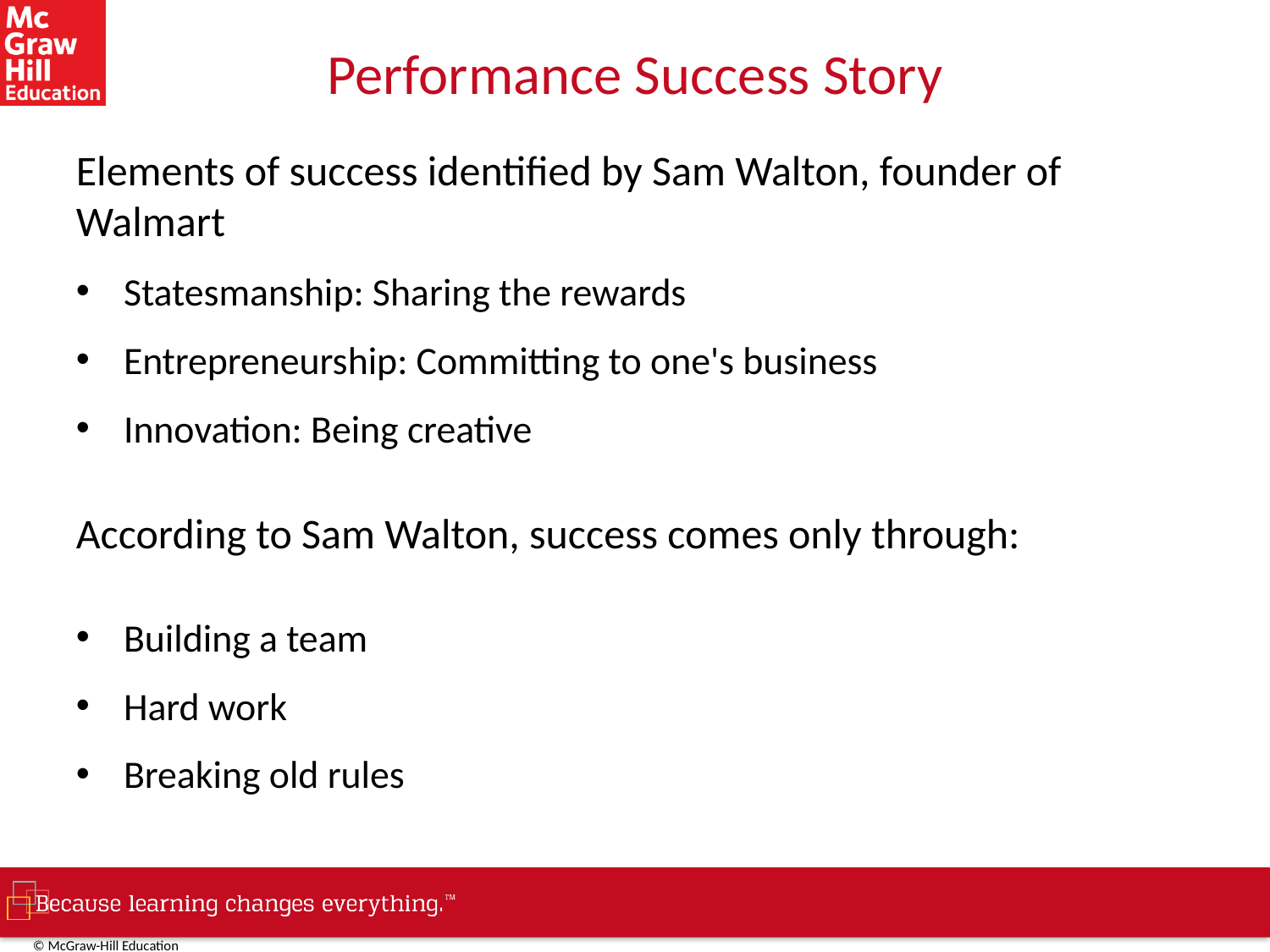

# Performance Success Story
Elements of success identified by Sam Walton, founder of Walmart
Statesmanship: Sharing the rewards
Entrepreneurship: Committing to one's business
Innovation: Being creative

According to Sam Walton, success comes only through:

Building a team
Hard work
Breaking old rules